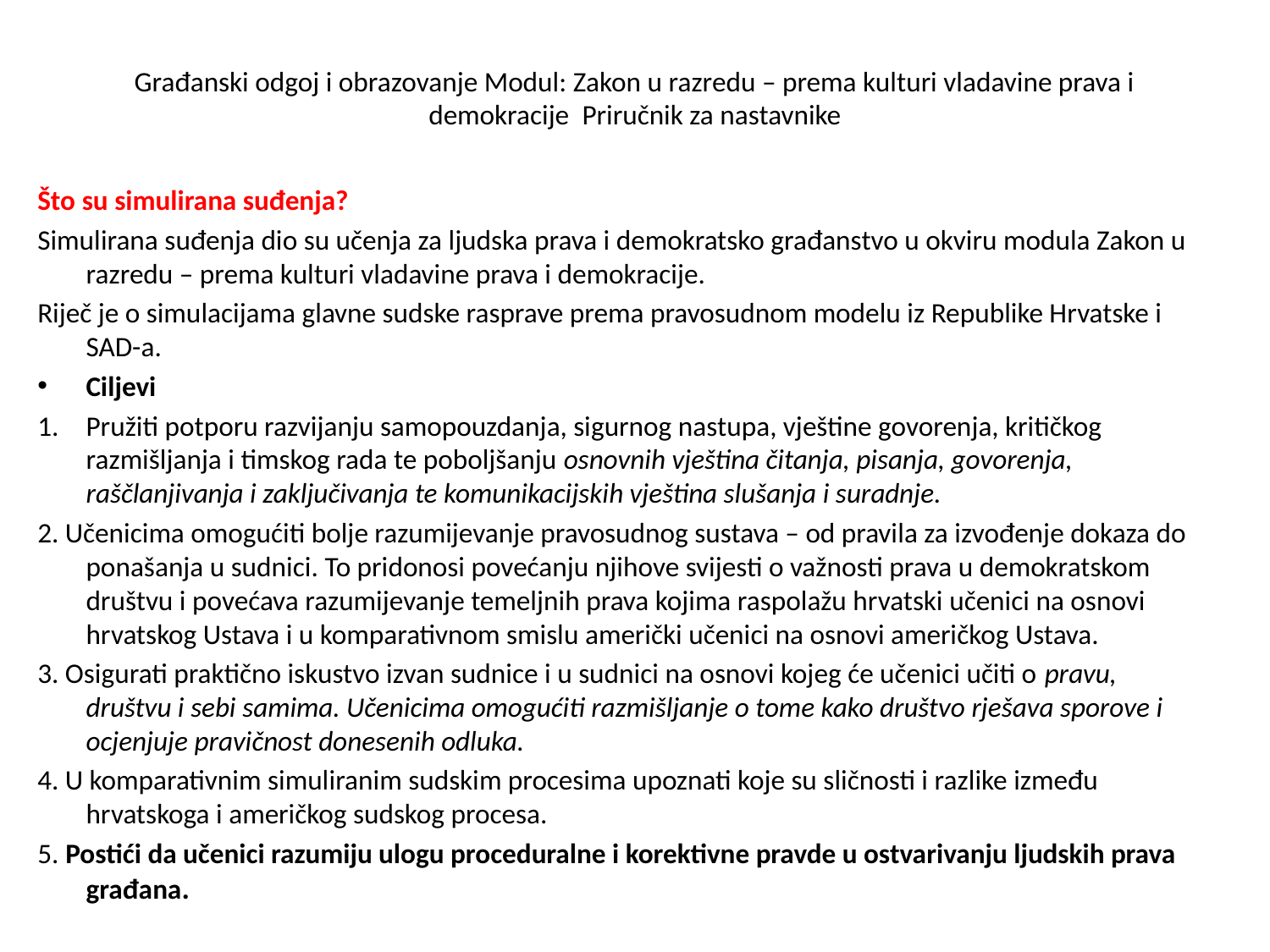

# Građanski odgoj i obrazovanje Modul: Zakon u razredu – prema kulturi vladavine prava i demokracije  Priručnik za nastavnike
Što su simulirana suđenja?
Simulirana suđenja dio su učenja za ljudska prava i demokratsko građanstvo u okviru modula Zakon u razredu – prema kulturi vladavine prava i demokracije.
Riječ je o simulacijama glavne sudske rasprave prema pravosudnom modelu iz Republike Hrvatske i SAD-a.
Ciljevi
Pružiti potporu razvijanju samopouzdanja, sigurnog nastupa, vještine govorenja, kritičkog razmišljanja i timskog rada te poboljšanju osnovnih vještina čitanja, pisanja, govorenja, raščlanjivanja i zaključivanja te komunikacijskih vještina slušanja i suradnje.
2. Učenicima omogućiti bolje razumijevanje pravosudnog sustava – od pravila za izvođenje dokaza do ponašanja u sudnici. To pridonosi povećanju njihove svijesti o važnosti prava u demokratskom društvu i povećava razumijevanje temeljnih prava kojima raspolažu hrvatski učenici na osnovi hrvatskog Ustava i u komparativnom smislu američki učenici na osnovi američkog Ustava.
3. Osigurati praktično iskustvo izvan sudnice i u sudnici na osnovi kojeg će učenici učiti o pravu, društvu i sebi samima. Učenicima omogućiti razmišljanje o tome kako društvo rješava sporove i ocjenjuje pravičnost donesenih odluka.
4. U komparativnim simuliranim sudskim procesima upoznati koje su sličnosti i razlike između hrvatskoga i američkog sudskog procesa.
5. Postići da učenici razumiju ulogu proceduralne i korektivne pravde u ostvarivanju ljudskih prava građana.